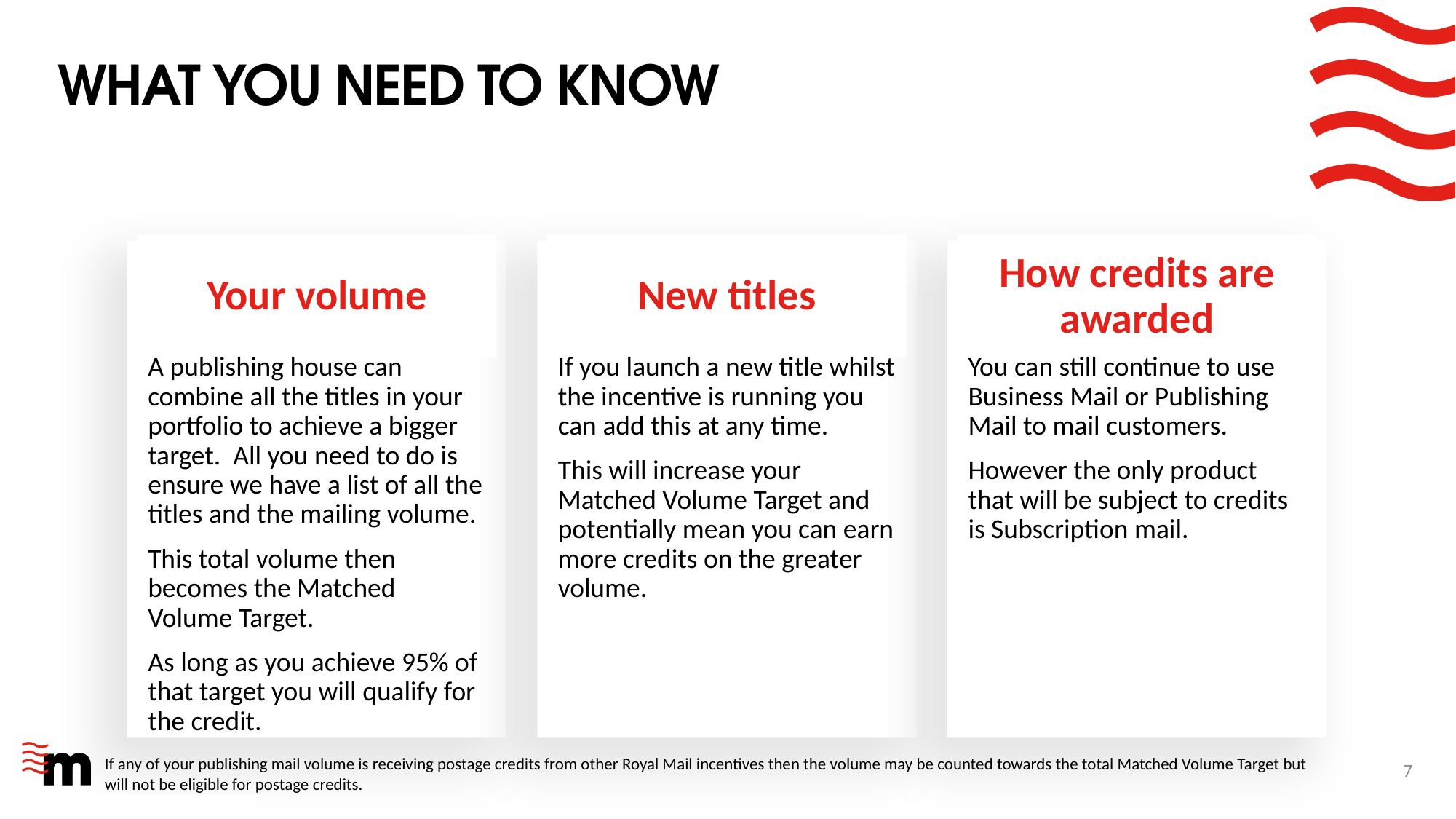

# What you need to know

Your volume
New titles
How credits are awarded
A publishing house can combine all the titles in your portfolio to achieve a bigger target.  All you need to do is ensure we have a list of all the titles and the mailing volume.
This total volume then becomes the Matched Volume Target.
As long as you achieve 95% of that target you will qualify for the credit.

If you launch a new title whilst the incentive is running you can add this at any time.
This will increase your Matched Volume Target and potentially mean you can earn more credits on the greater volume.
You can still continue to use Business Mail or Publishing Mail to mail customers.
However the only product that will be subject to credits is Subscription mail.

If any of your publishing mail volume is receiving postage credits from other Royal Mail incentives then the volume may be counted towards the total Matched Volume Target but will not be eligible for postage credits.
7